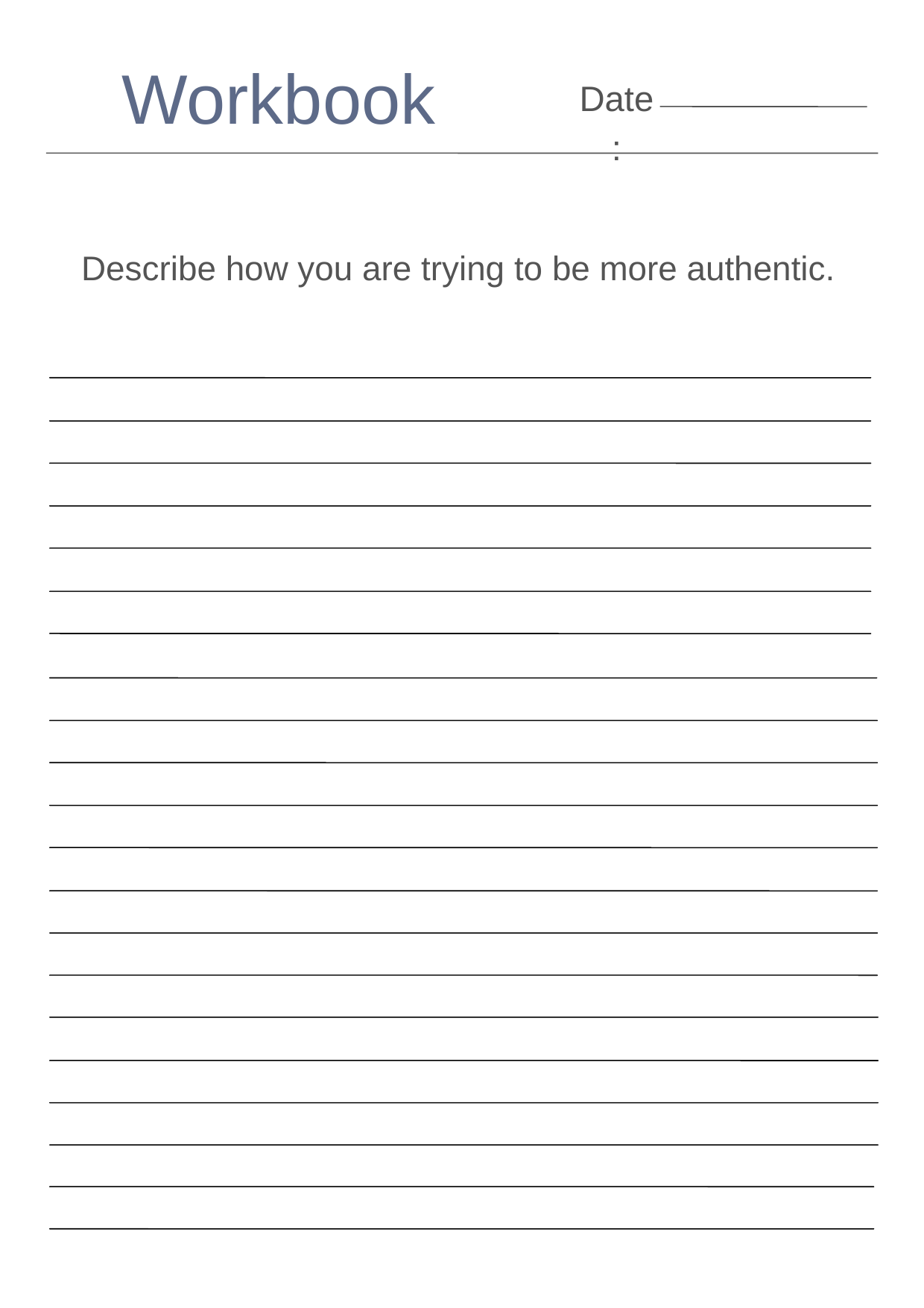

Workbook
Date:

Describe how you are trying to be more authentic.